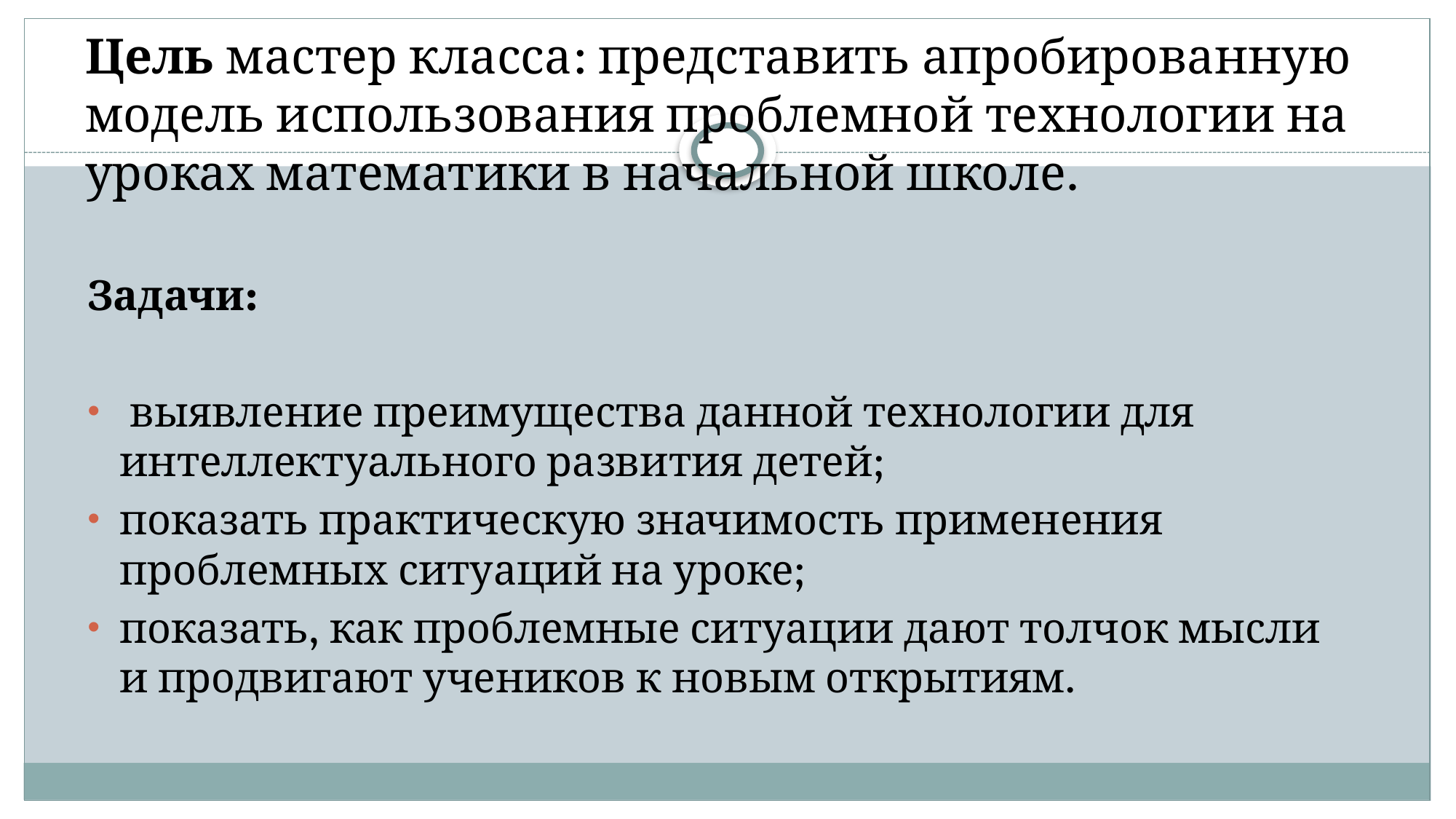

Цель мастер класса: представить апробированную модель использования проблемной технологии на уроках математики в начальной школе.

Задачи:

 выявление преимущества данной технологии для интеллектуального развития детей;
показать практическую значимость применения проблемных ситуаций на уроке;
показать, как проблемные ситуации дают толчок мысли и продвигают учеников к новым открытиям.